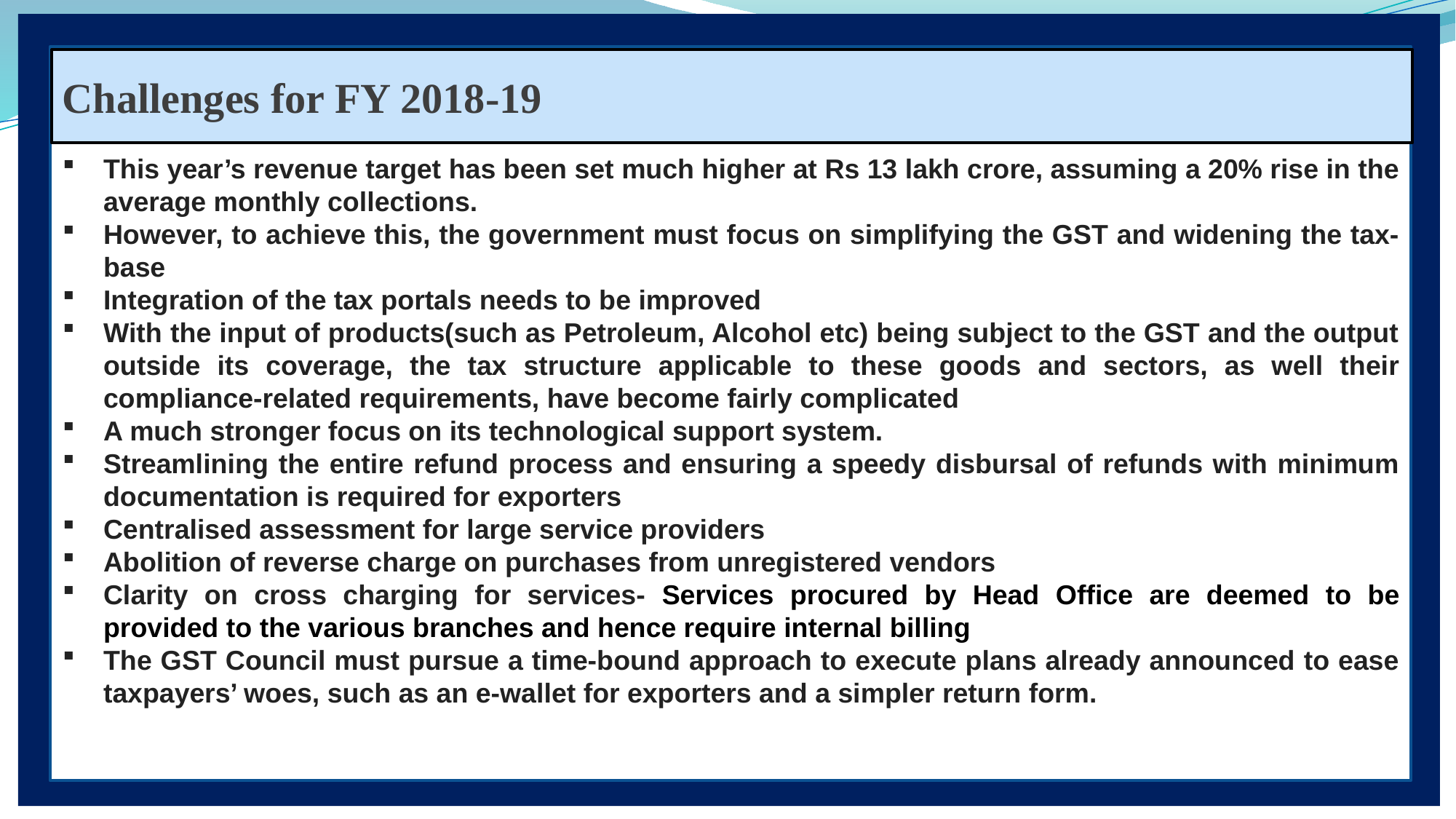

Challenges for FY 2018-19
This year’s revenue target has been set much higher at Rs 13 lakh crore, assuming a 20% rise in the average monthly collections.
However, to achieve this, the government must focus on simplifying the GST and widening the tax-base
Integration of the tax portals needs to be improved
With the input of products(such as Petroleum, Alcohol etc) being subject to the GST and the output outside its coverage, the tax structure applicable to these goods and sectors, as well their compliance-related requirements, have become fairly complicated
A much stronger focus on its technological support system.
Streamlining the entire refund process and ensuring a speedy disbursal of refunds with minimum documentation is required for exporters
Centralised assessment for large service providers
Abolition of reverse charge on purchases from unregistered vendors
Clarity on cross charging for services- Services procured by Head Office are deemed to be provided to the various branches and hence require internal billing
The GST Council must pursue a time-bound approach to execute plans already announced to ease taxpayers’ woes, such as an e-wallet for exporters and a simpler return form.